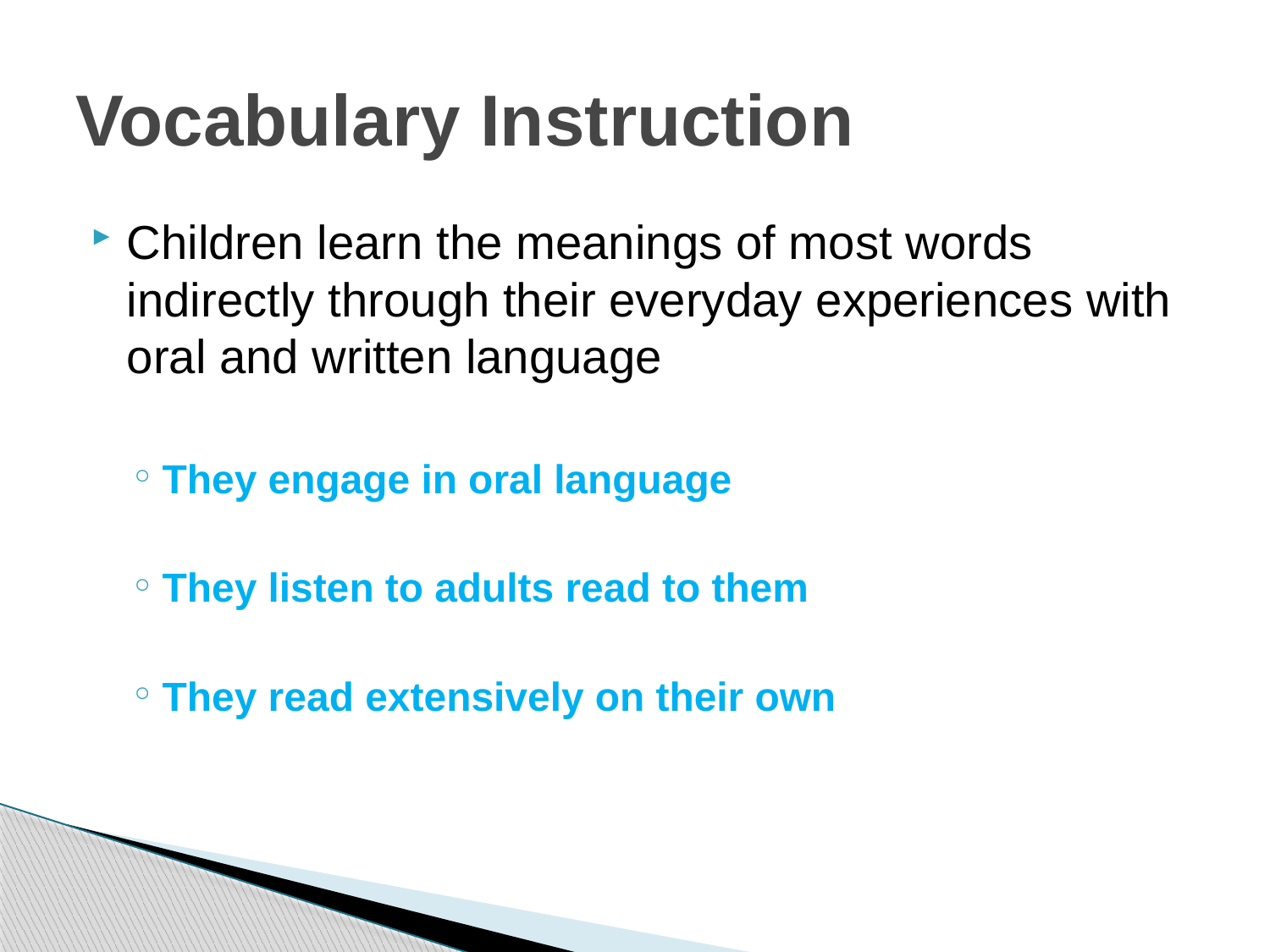

# Vocabulary Instruction
Children learn the meanings of most words indirectly through their everyday experiences with oral and written language

They engage in oral language

They listen to adults read to them

They read extensively on their own